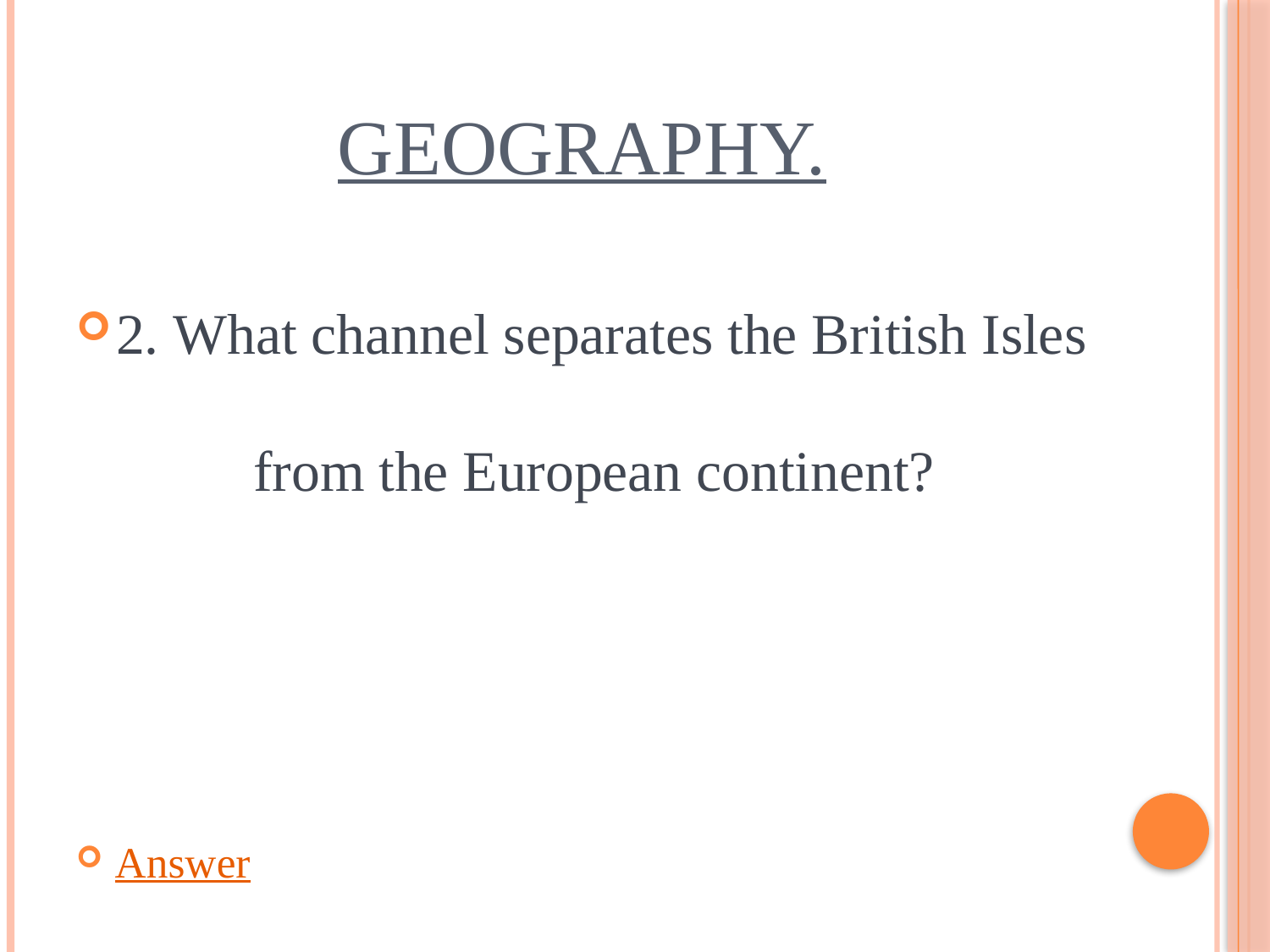

# Geography.
2. What channel separates the British Isles from the European continent?

Answer